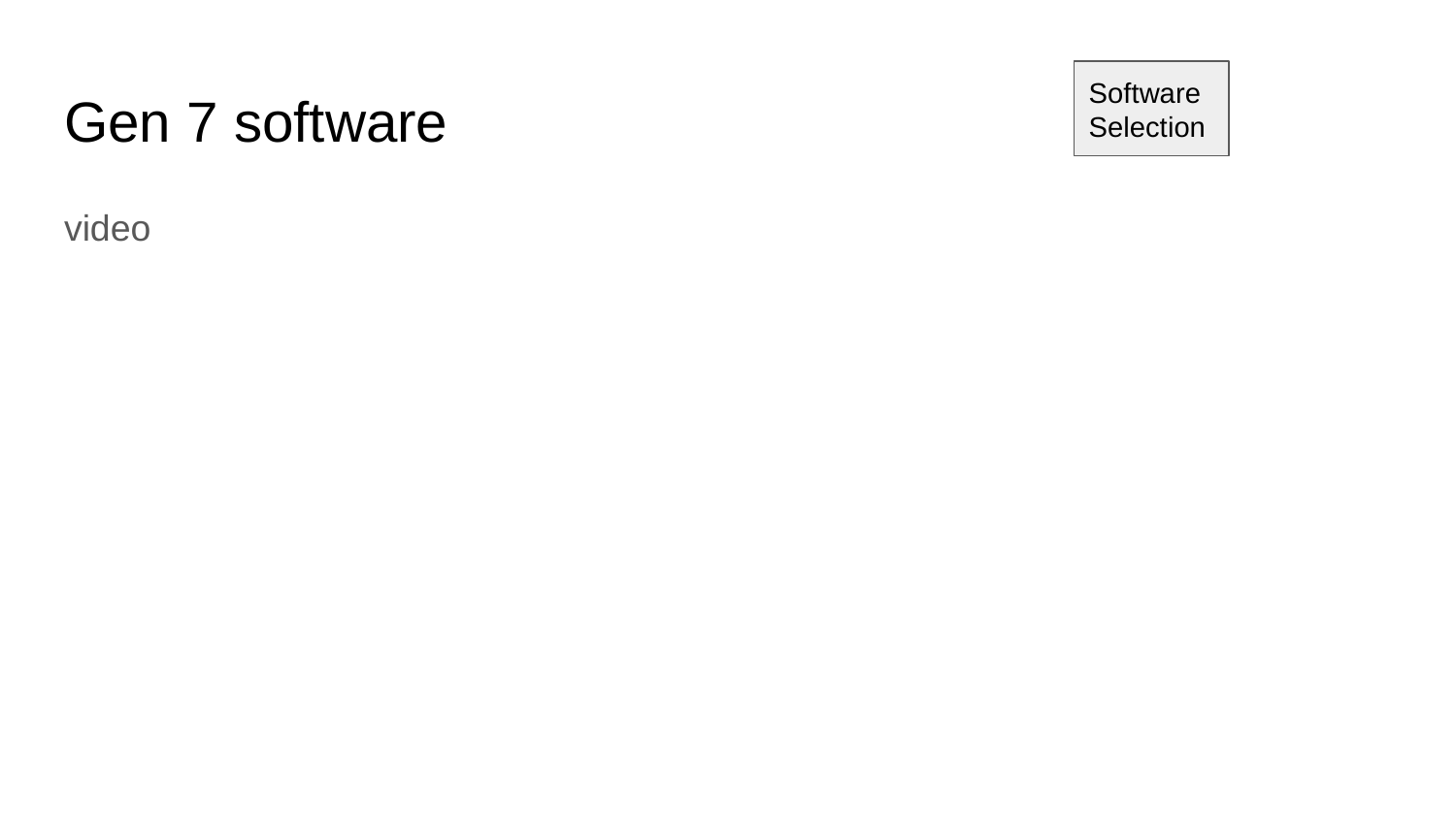

Software Selection
# Gen 7 software

video